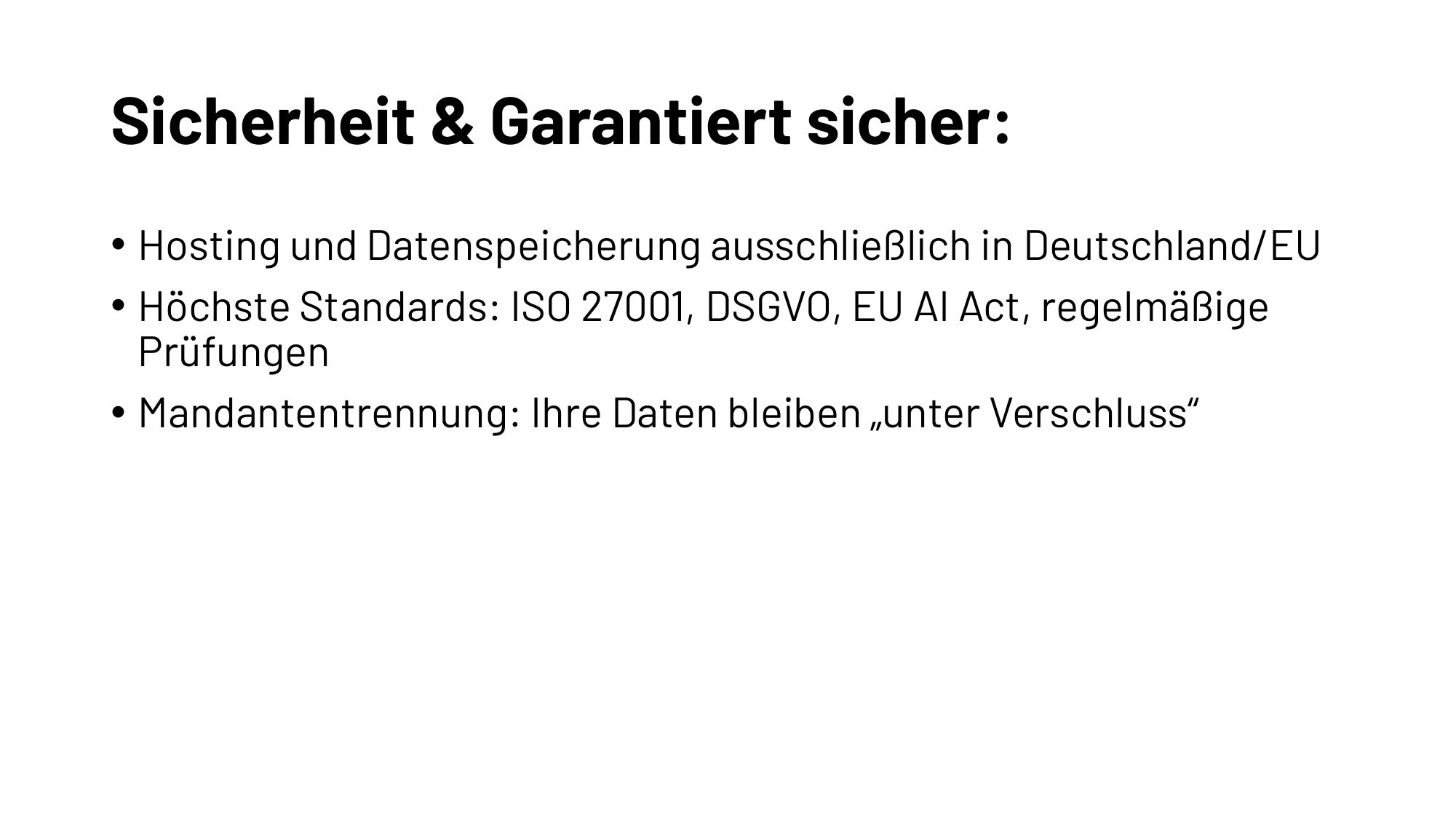

# Sicherheit & Garantiert sicher:
Hosting und Datenspeicherung ausschließlich in Deutschland/EU
Höchste Standards: ISO 27001, DSGVO, EU AI Act, regelmäßige Prüfungen
Mandantentrennung: Ihre Daten bleiben „unter Verschluss“